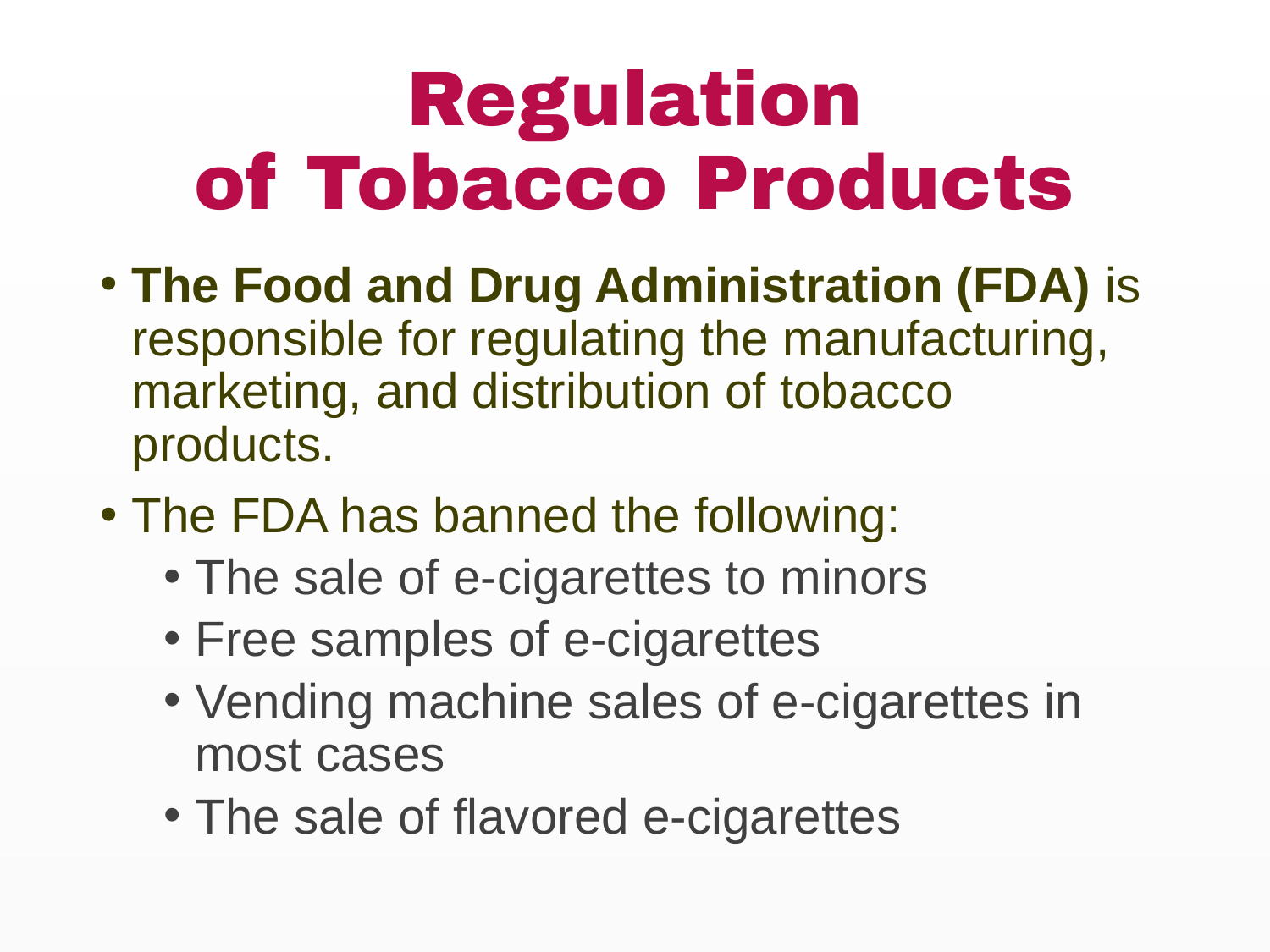

# Regulation of Tobacco Products
The Food and Drug Administration (FDA) is responsible for regulating the manufacturing, marketing, and distribution of tobacco products.
The FDA has banned the following:
The sale of e-cigarettes to minors
Free samples of e-cigarettes
Vending machine sales of e-cigarettes in most cases
The sale of flavored e-cigarettes